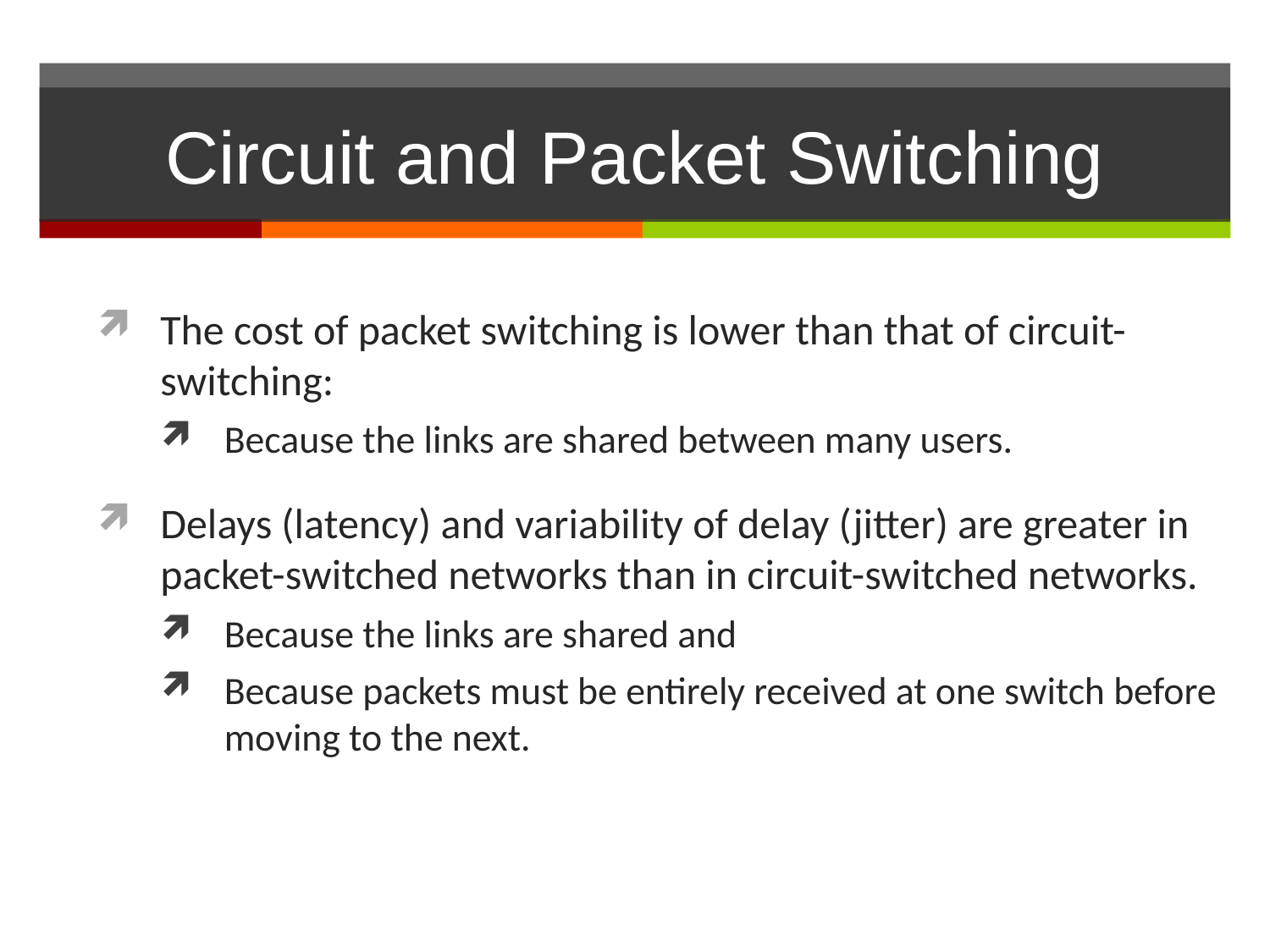

# Circuit and Packet Switching
The cost of packet switching is lower than that of circuit-switching:
Because the links are shared between many users.
Delays (latency) and variability of delay (jitter) are greater in packet-switched networks than in circuit-switched networks.
Because the links are shared and
Because packets must be entirely received at one switch before moving to the next.